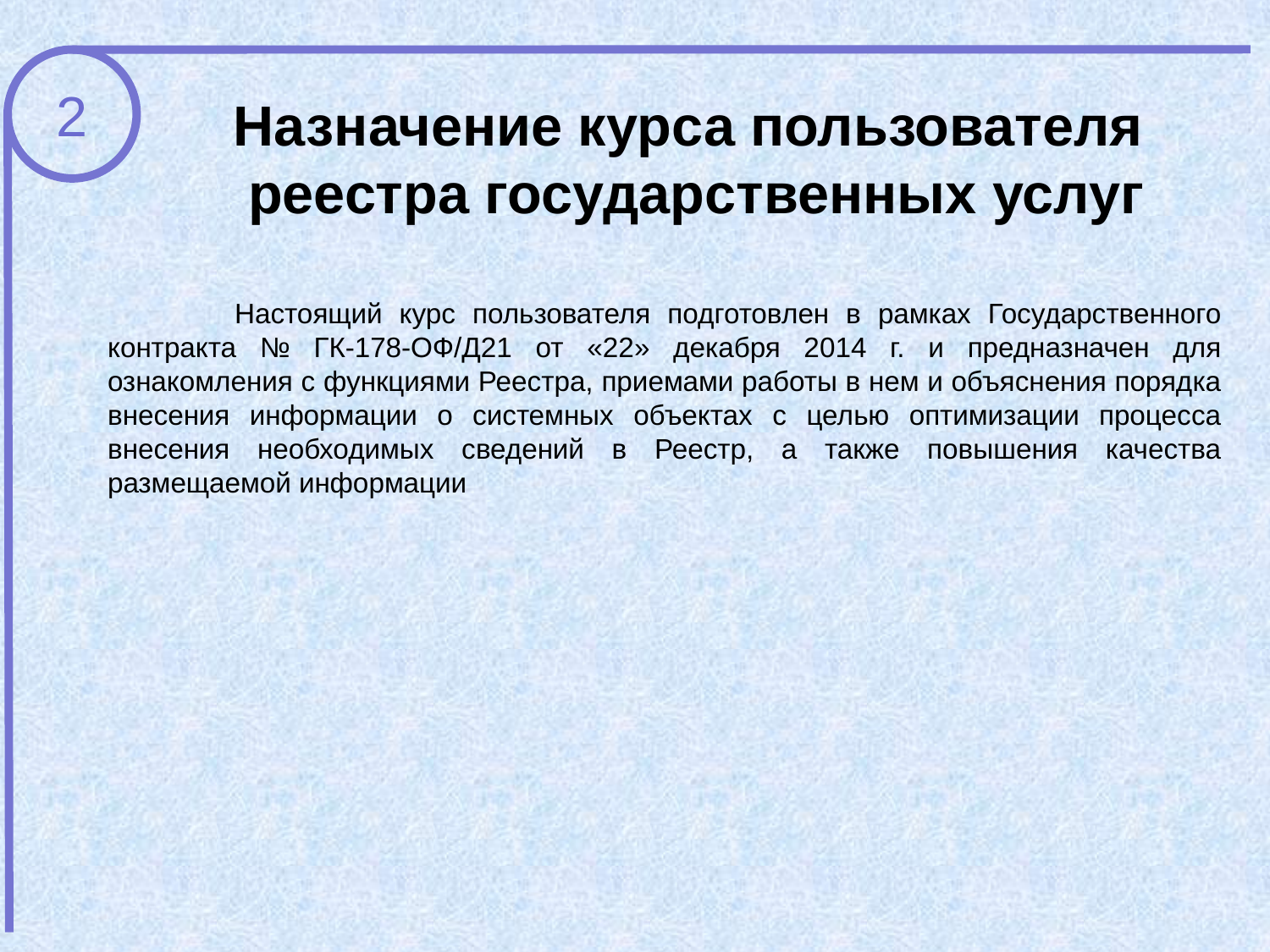

2
Назначение курса пользователя
реестра государственных услуг

	Настоящий курс пользователя подготовлен в рамках Государственного контракта № ГК-178-ОФ/Д21 от «22» декабря 2014 г. и предназначен для ознакомления с функциями Реестра, приемами работы в нем и объяснения порядка внесения информации о системных объектах с целью оптимизации процесса внесения необходимых сведений в Реестр, а также повышения качества размещаемой информации